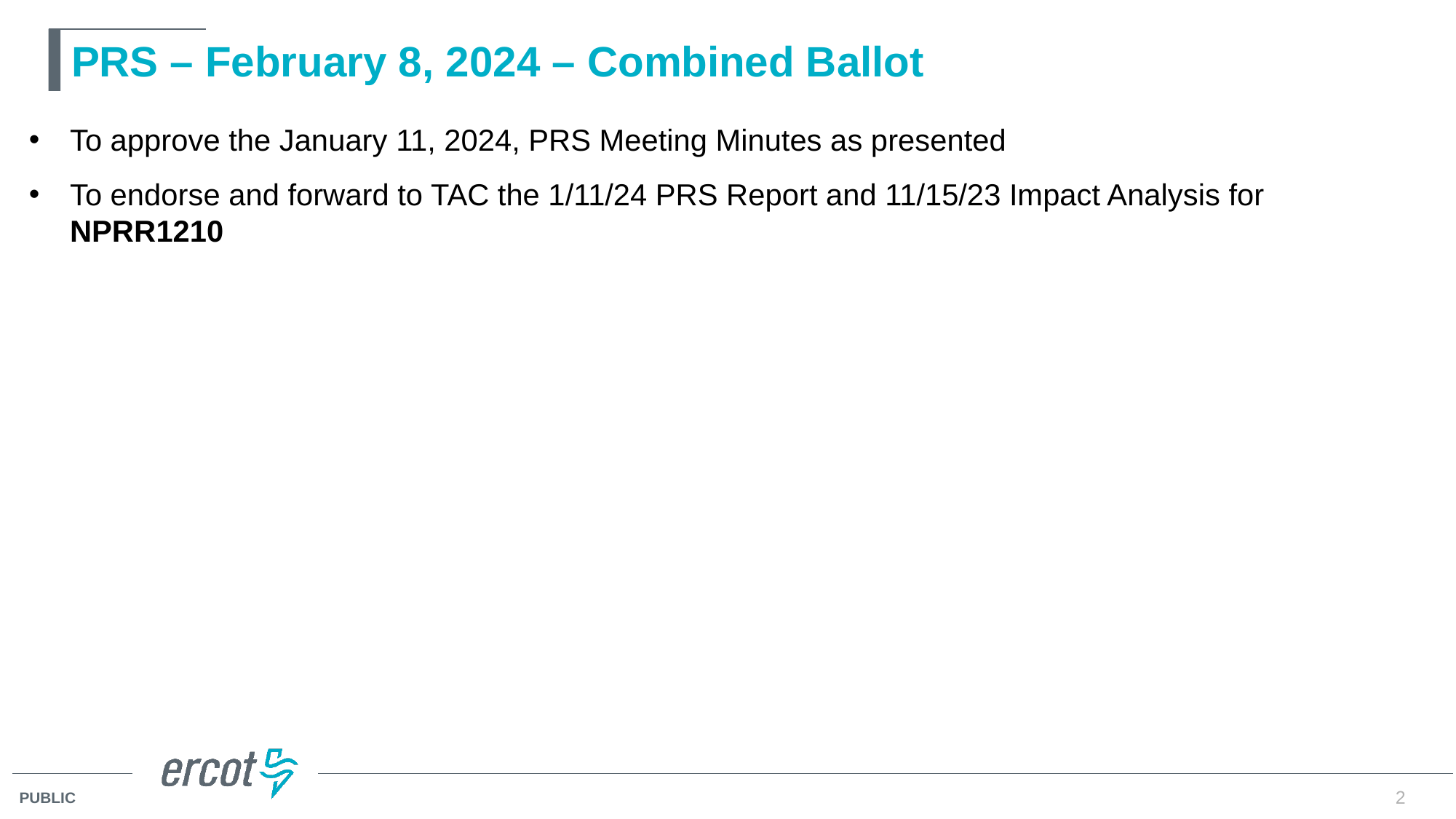

# PRS – February 8, 2024 – Combined Ballot
To approve the January 11, 2024, PRS Meeting Minutes as presented
To endorse and forward to TAC the 1/11/24 PRS Report and 11/15/23 Impact Analysis for NPRR1210
2